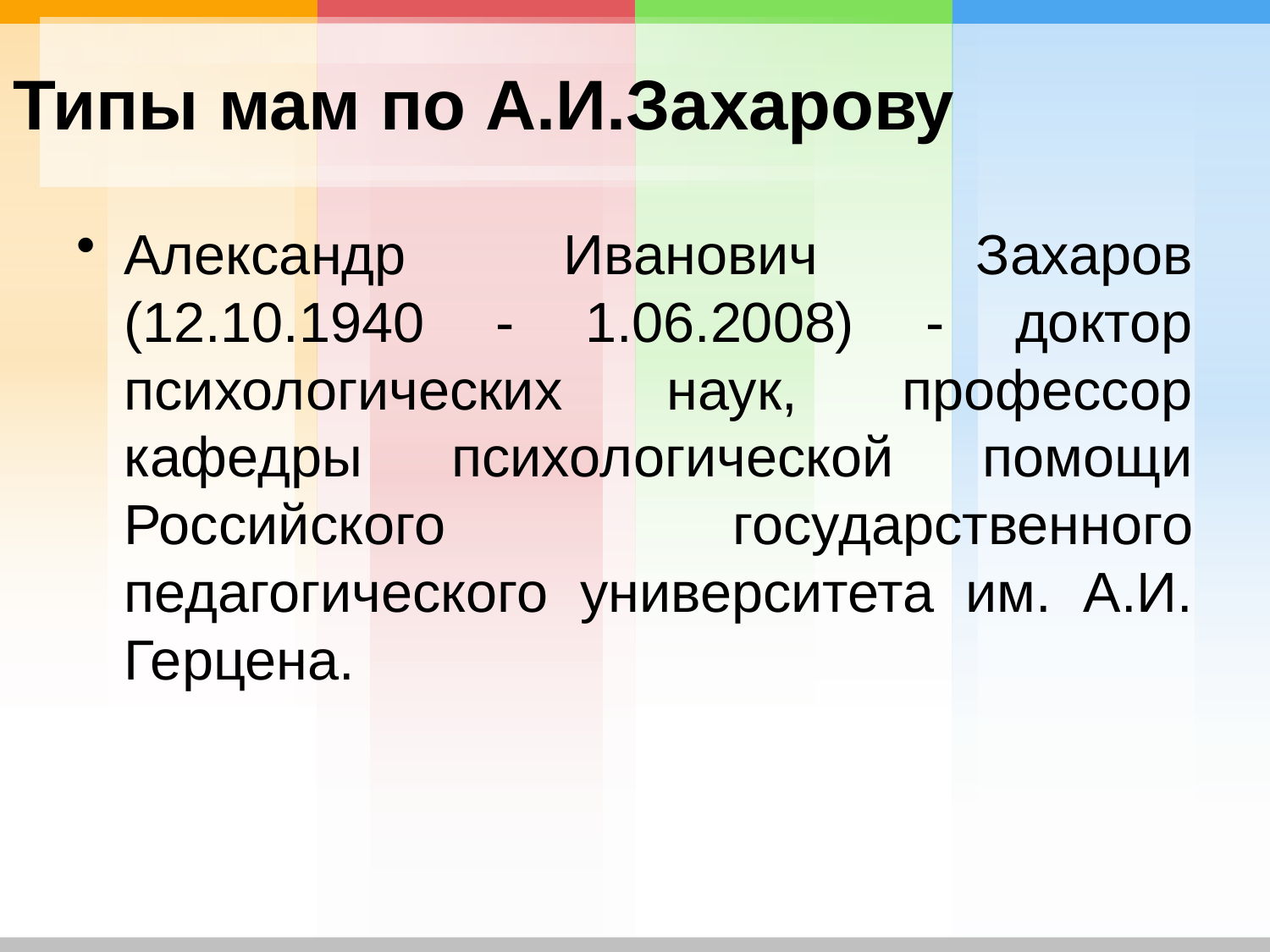

# Типы мам по А.И.Захарову
Александр Иванович Захаров (12.10.1940 - 1.06.2008) - доктор психологических наук, профессор кафедры психологической помощи Российского государственного педагогического университета им. А.И. Герцена.